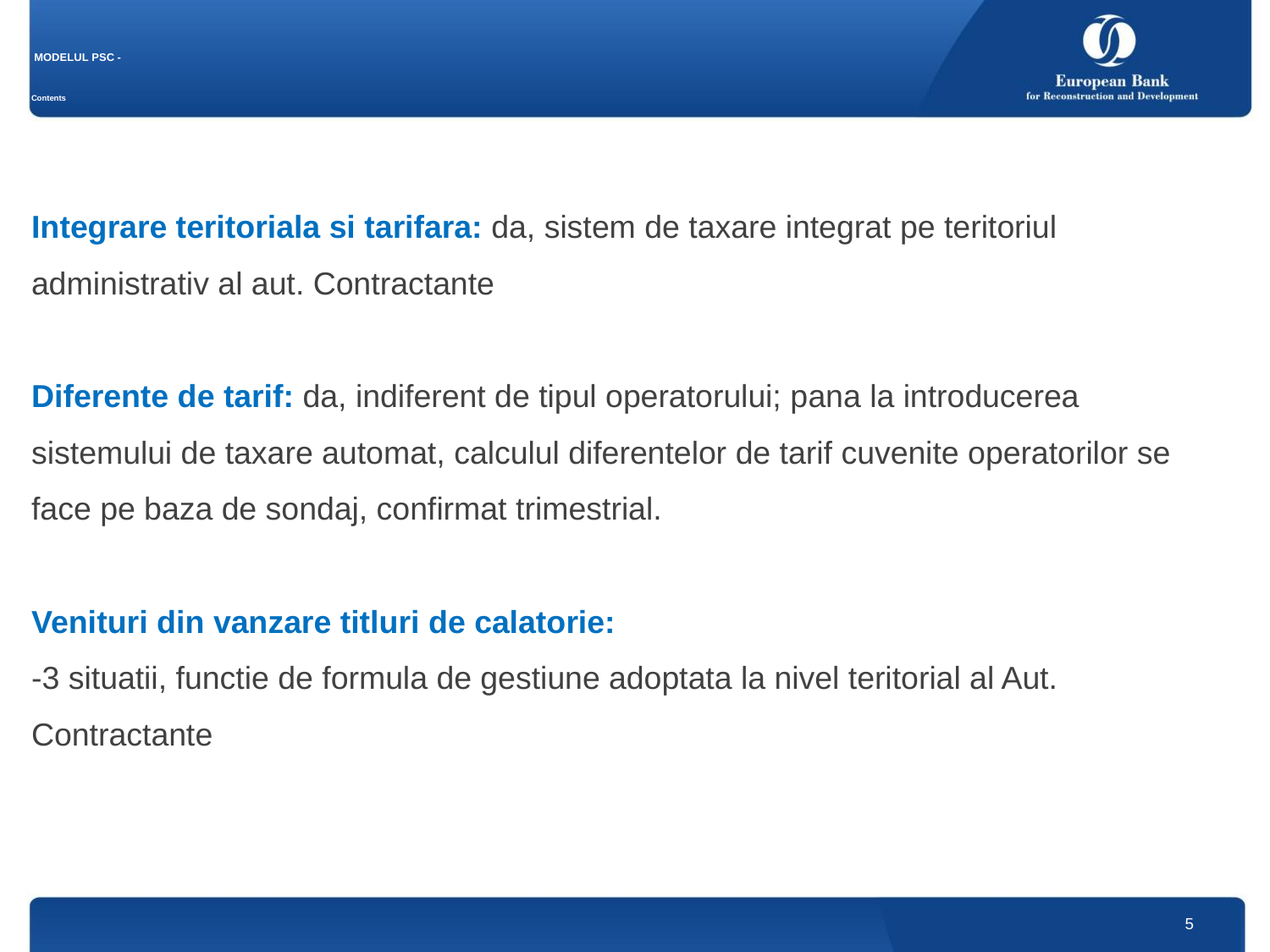

# MODELUL PSC - Contents
Integrare teritoriala si tarifara: da, sistem de taxare integrat pe teritoriul administrativ al aut. Contractante

Diferente de tarif: da, indiferent de tipul operatorului; pana la introducerea sistemului de taxare automat, calculul diferentelor de tarif cuvenite operatorilor se face pe baza de sondaj, confirmat trimestrial.

Venituri din vanzare titluri de calatorie:
-3 situatii, functie de formula de gestiune adoptata la nivel teritorial al Aut. Contractante

5